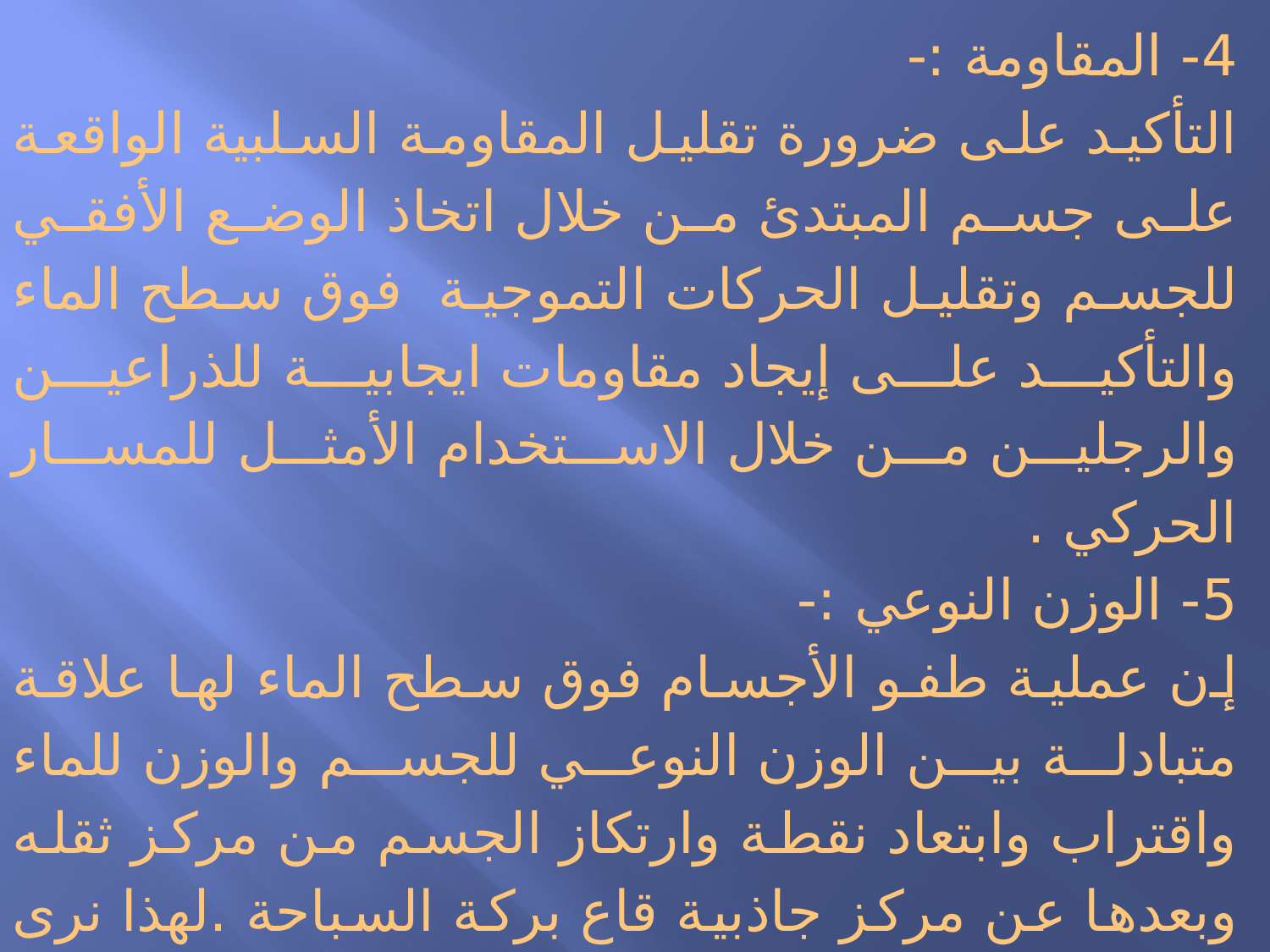

4- المقاومة :-
التأكيد على ضرورة تقليل المقاومة السلبية الواقعة على جسم المبتدئ من خلال اتخاذ الوضع الأفقي للجسم وتقليل الحركات التموجية  فوق سطح الماء والتأكيد على إيجاد مقاومات ايجابية للذراعين والرجلين من خلال الاستخدام الأمثل للمسار الحركي .
5- الوزن النوعي :-
إن عملية طفو الأجسام فوق سطح الماء لها علاقة متبادلة بين الوزن النوعي للجسم والوزن للماء واقتراب وابتعاد نقطة وارتكاز الجسم من مركز ثقله وبعدها عن مركز جاذبية قاع بركة السباحة .لهذا نرى أثناء مراحل تعليم السباحة ثلاثة أشكال للجسم داخل الماء وهي :-